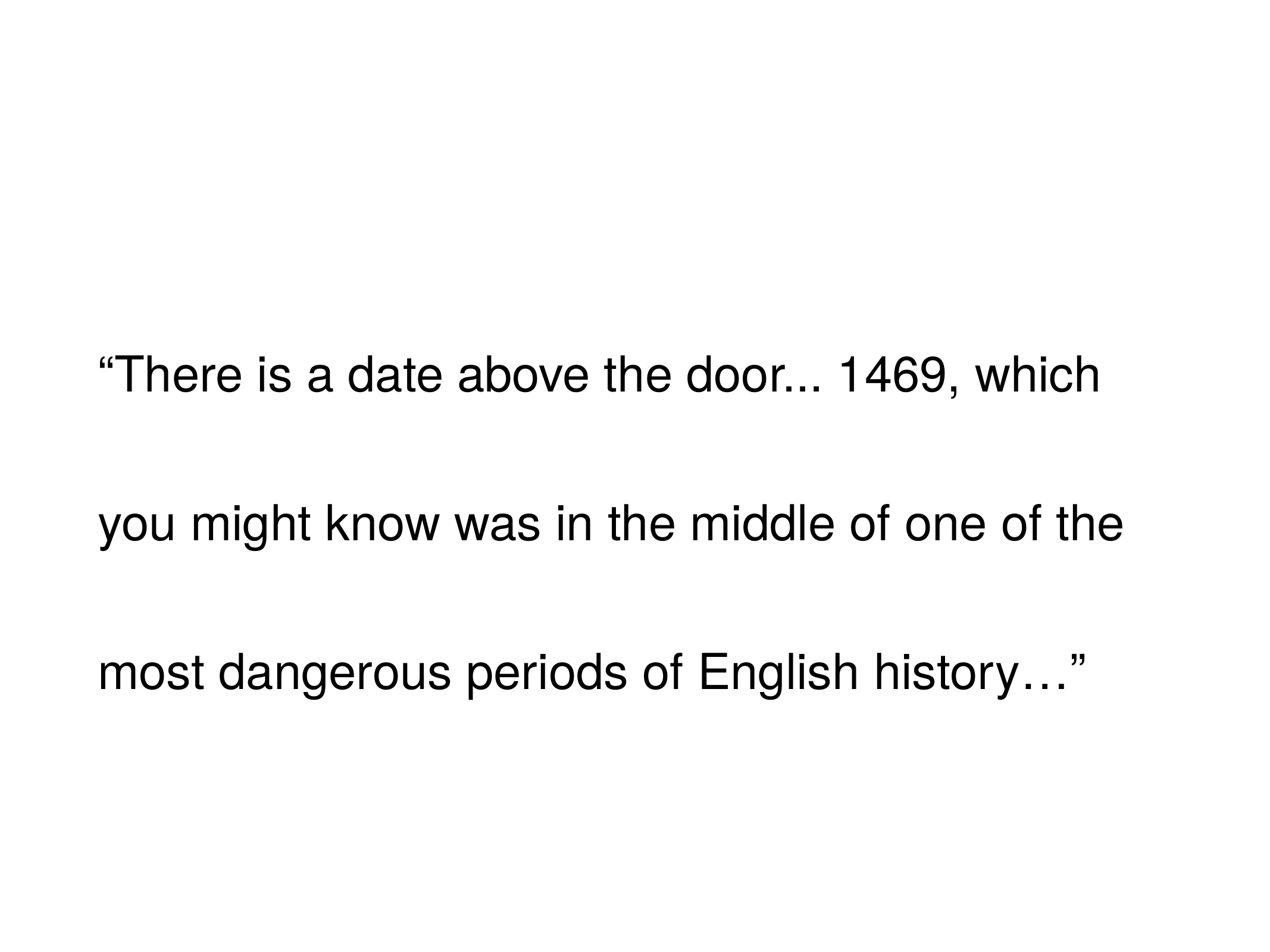

“There is a date above the door... 1469, which you might know was in the middle of one of the most dangerous periods of English history…”